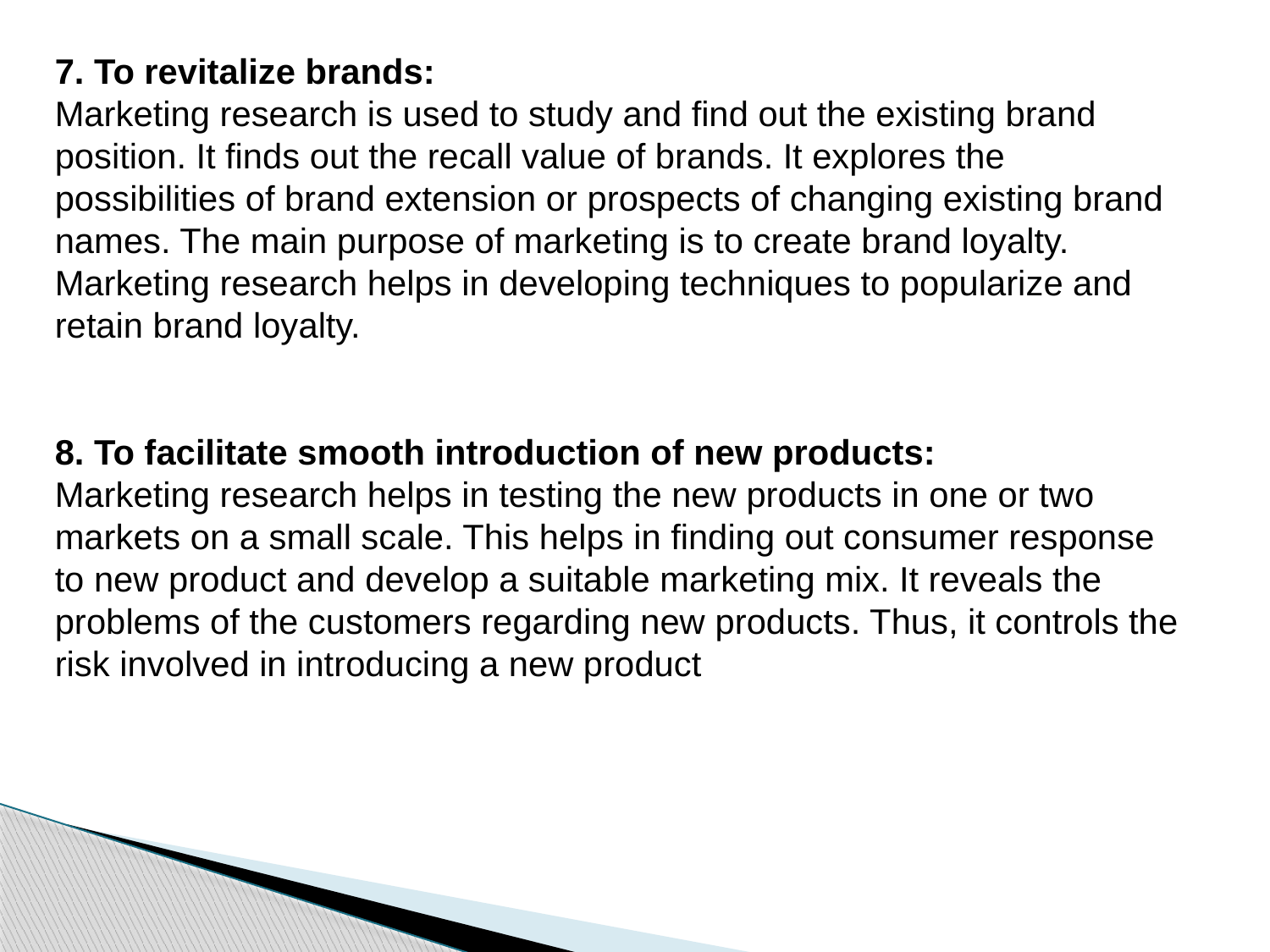

7. To revitalize brands:
Marketing research is used to study and find out the existing brand position. It finds out the recall value of brands. It explores the possibilities of brand extension or prospects of changing existing brand names. The main purpose of marketing is to create brand loyalty. Marketing research helps in developing techniques to popularize and retain brand loyalty.

8. To facilitate smooth introduction of new products:
Marketing research helps in testing the new products in one or two markets on a small scale. This helps in finding out consumer response to new product and develop a suitable marketing mix. It reveals the problems of the customers regarding new products. Thus, it controls the risk involved in introducing a new product